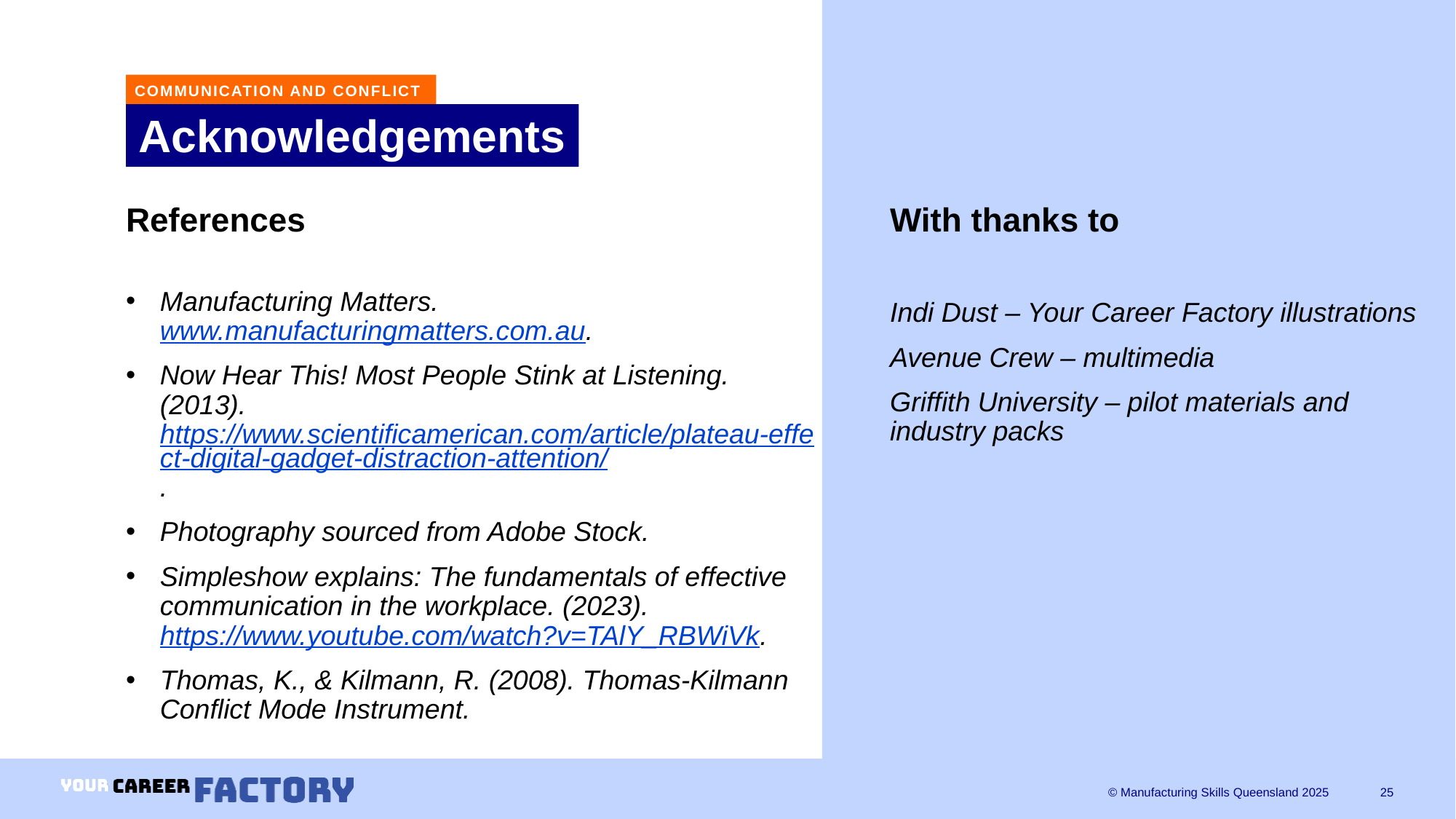

COMMUNICATION AND CONFLICT
# Acknowledgements
With thanks to

Indi Dust – Your Career Factory illustrations
Avenue Crew – multimedia
Griffith University – pilot materials and industry packs
References
Manufacturing Matters. www.manufacturingmatters.com.au.
Now Hear This! Most People Stink at Listening. (2013). https://www.scientificamerican.com/article/plateau-effect-digital-gadget-distraction-attention/.
Photography sourced from Adobe Stock.
Simpleshow explains: The fundamentals of effective communication in the workplace. (2023). https://www.youtube.com/watch?v=TAlY_RBWiVk.
Thomas, K., & Kilmann, R. (2008). Thomas-Kilmann Conflict Mode Instrument.